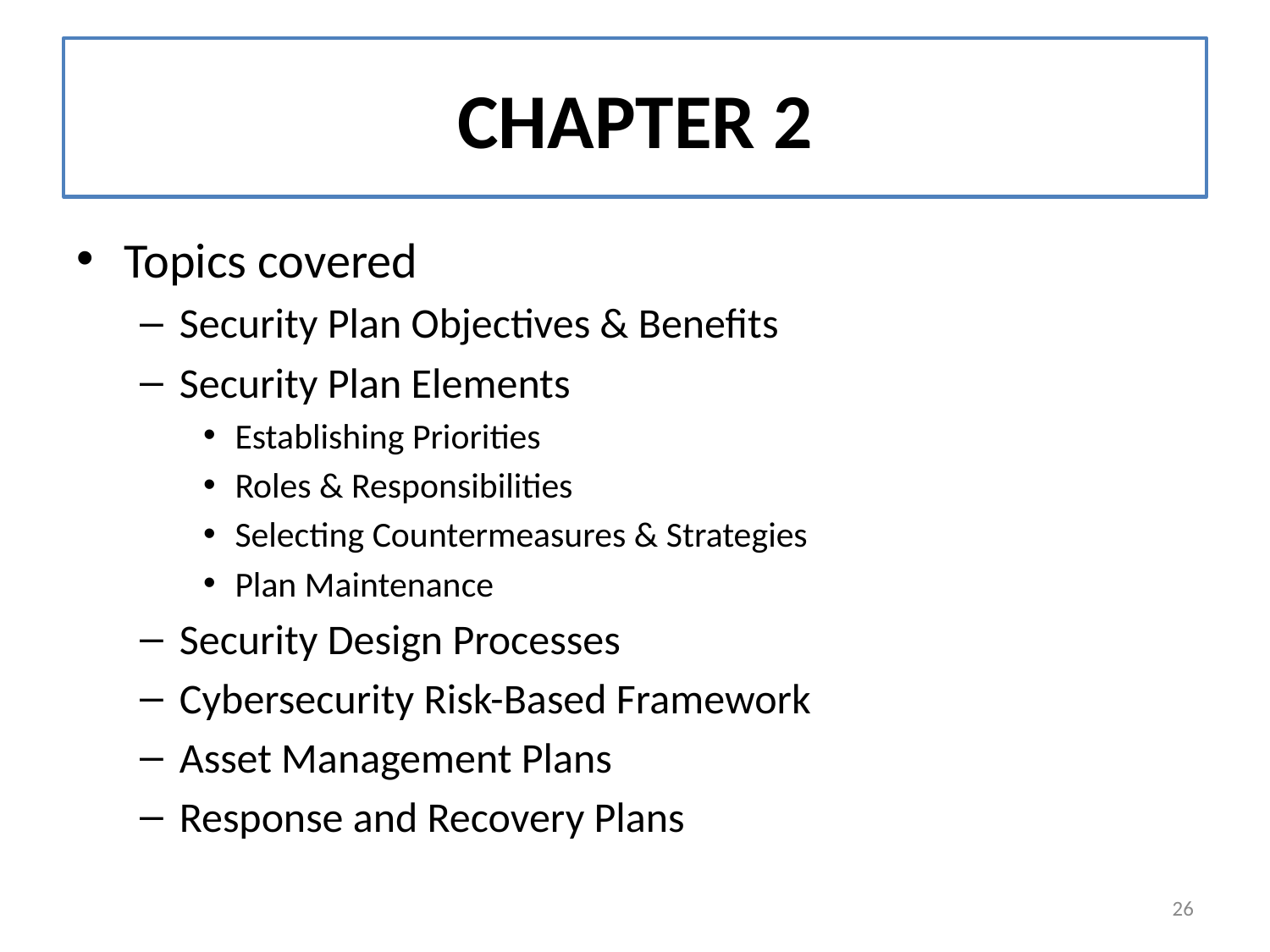

# CHAPTER 2
Topics covered
Security Plan Objectives & Benefits
Security Plan Elements
Establishing Priorities
Roles & Responsibilities
Selecting Countermeasures & Strategies
Plan Maintenance
Security Design Processes
Cybersecurity Risk-Based Framework
Asset Management Plans
Response and Recovery Plans

26